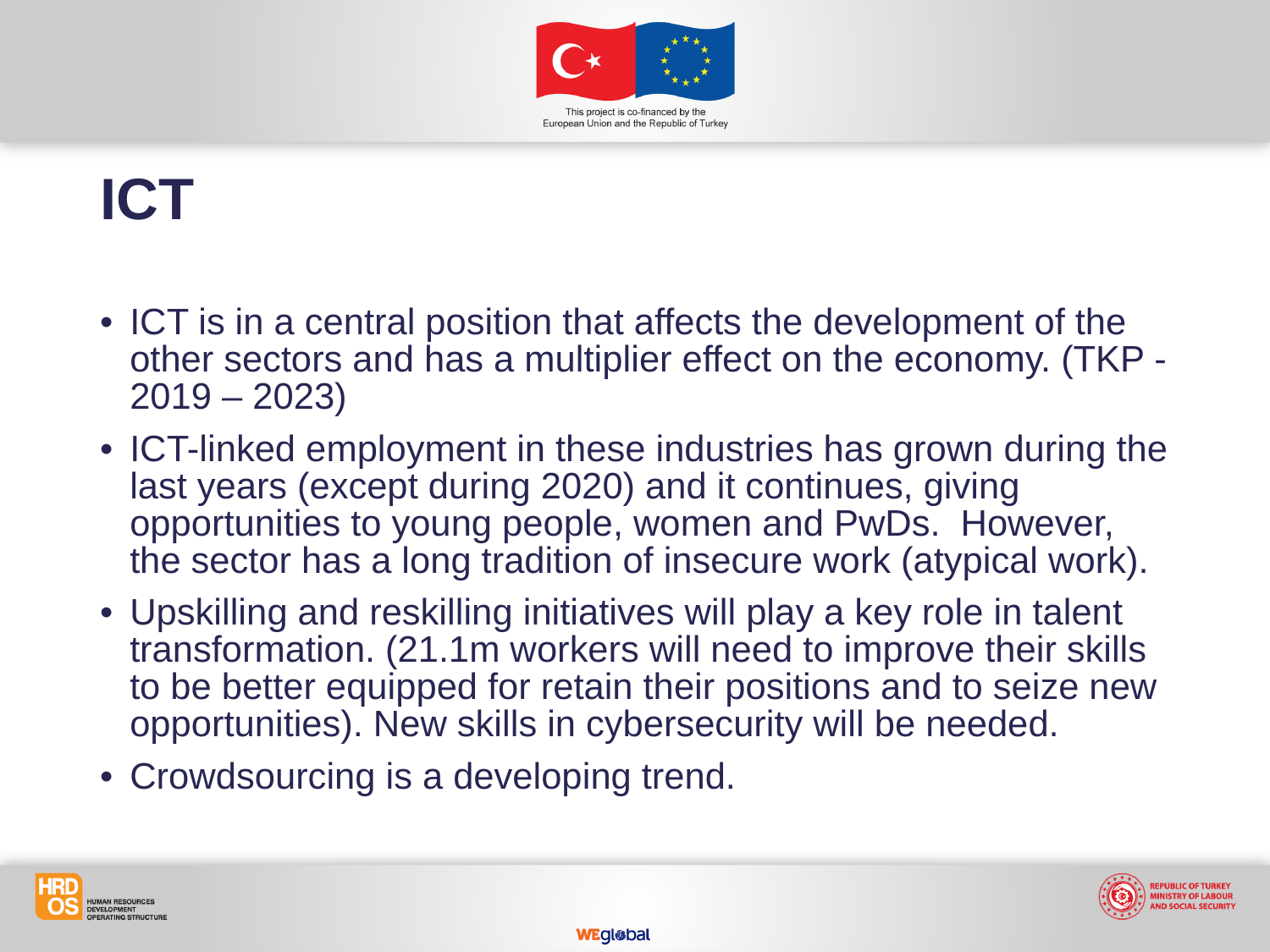

ICT

ICT is in a central position that affects the development of the other sectors and has a multiplier effect on the economy. (TKP - 2019 – 2023)
ICT-linked employment in these industries has grown during the last years (except during 2020) and it continues, giving opportunities to young people, women and PwDs.  However, the sector has a long tradition of insecure work (atypical work).
Upskilling and reskilling initiatives will play a key role in talent transformation. (21.1m workers will need to improve their skills to be better equipped for retain their positions and to seize new opportunities). New skills in cybersecurity will be needed.
Crowdsourcing is a developing trend.